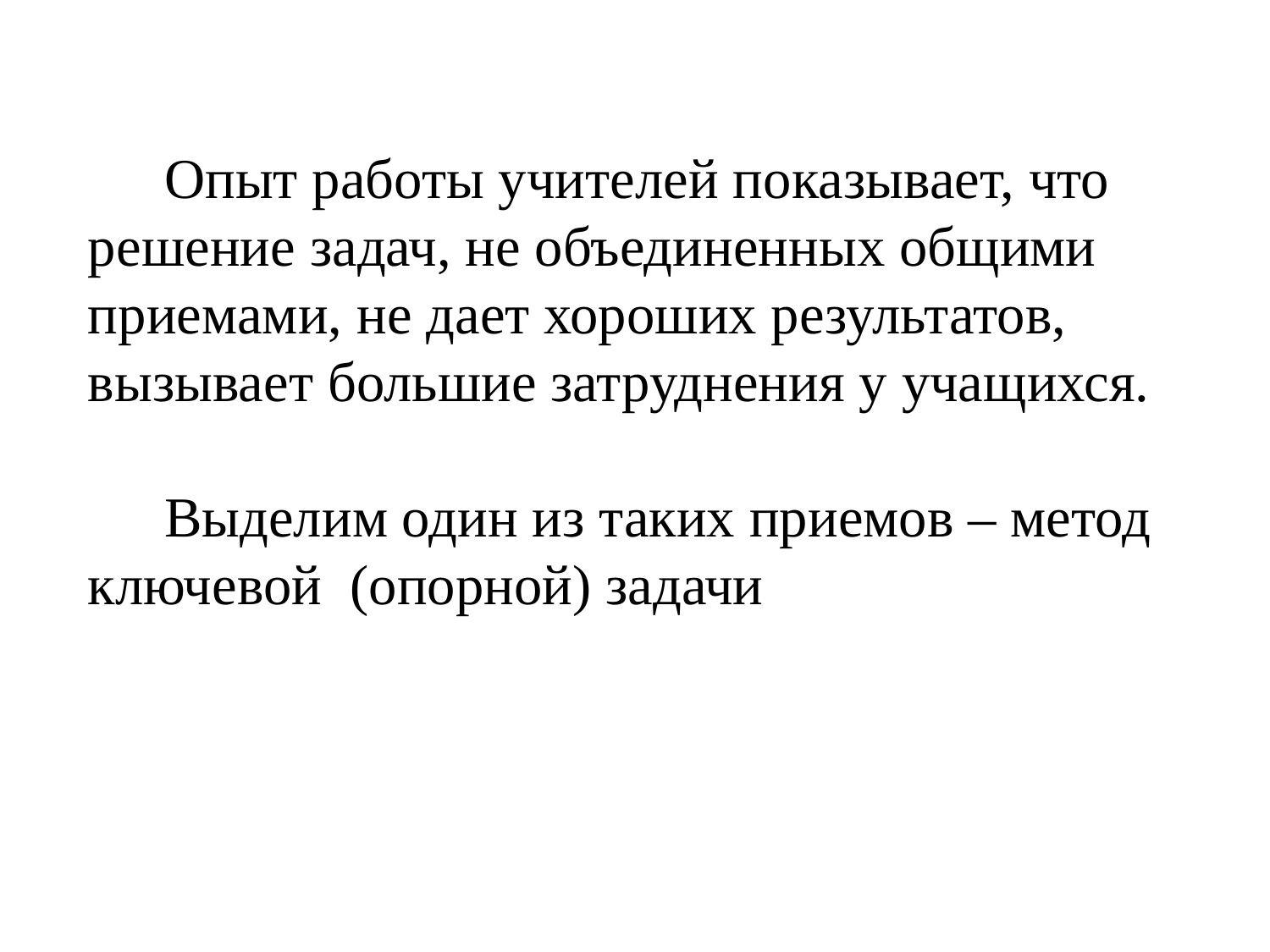

Опыт работы учителей показывает, что решение задач, не объединенных общими приемами, не дает хороших результатов, вызывает большие затруднения у учащихся.

Выделим один из таких приемов – метод ключевой  (опорной) задачи
#